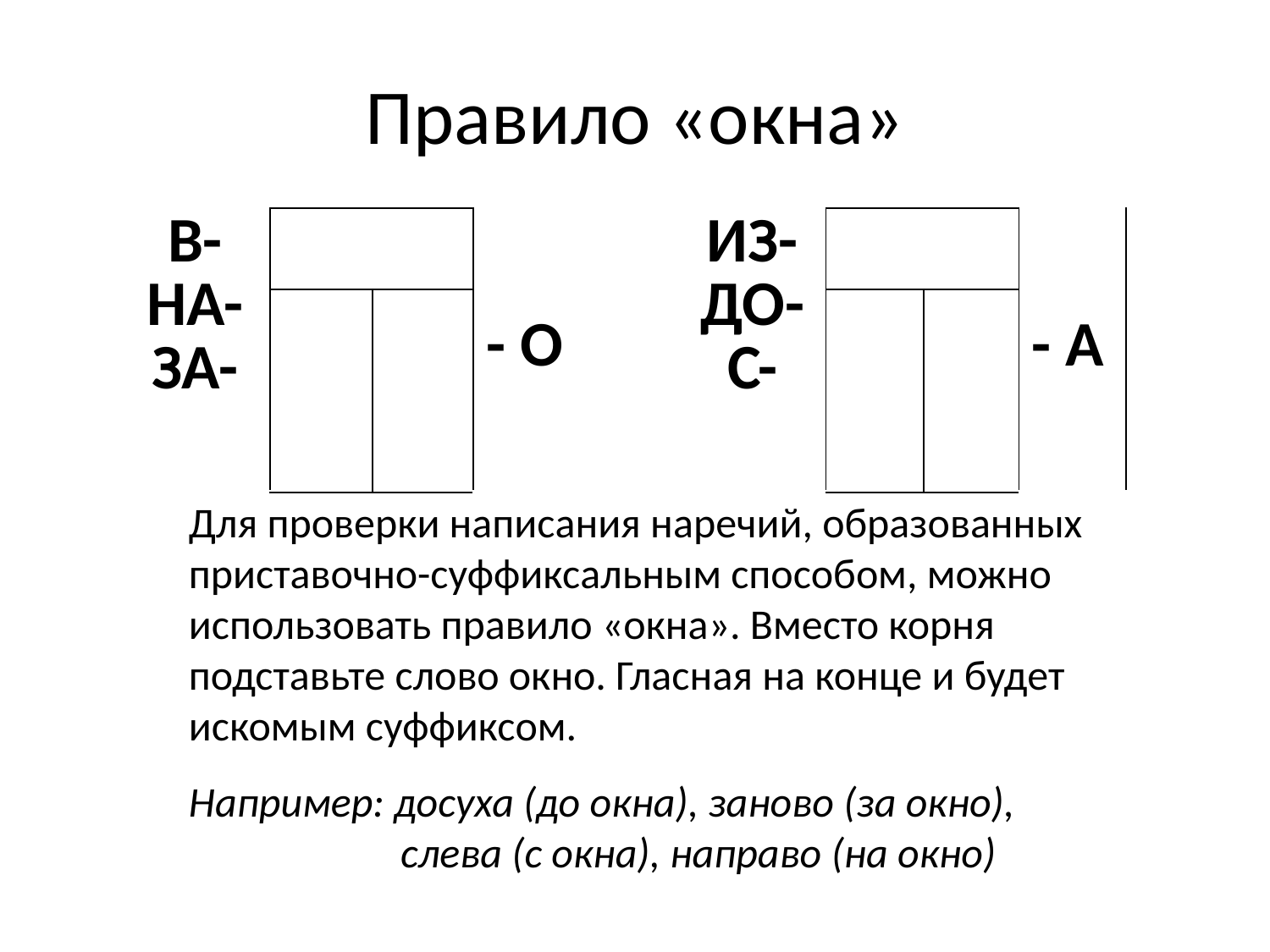

# Правило «окна»
| В- НА- ЗА- |  |  | - О |  | ИЗ- ДО- С- |  |  | - А |
| --- | --- | --- | --- | --- | --- | --- | --- | --- |
|  |  |  |  |  |  |  |  |  |
Для проверки написания наречий, образованных
приставочно-суффиксальным способом, можно
использовать правило «окна». Вместо корня
подставьте слово окно. Гласная на конце и будет
искомым суффиксом.

Например: досуха (до окна), заново (за окно),
слева (с окна), направо (на окно)